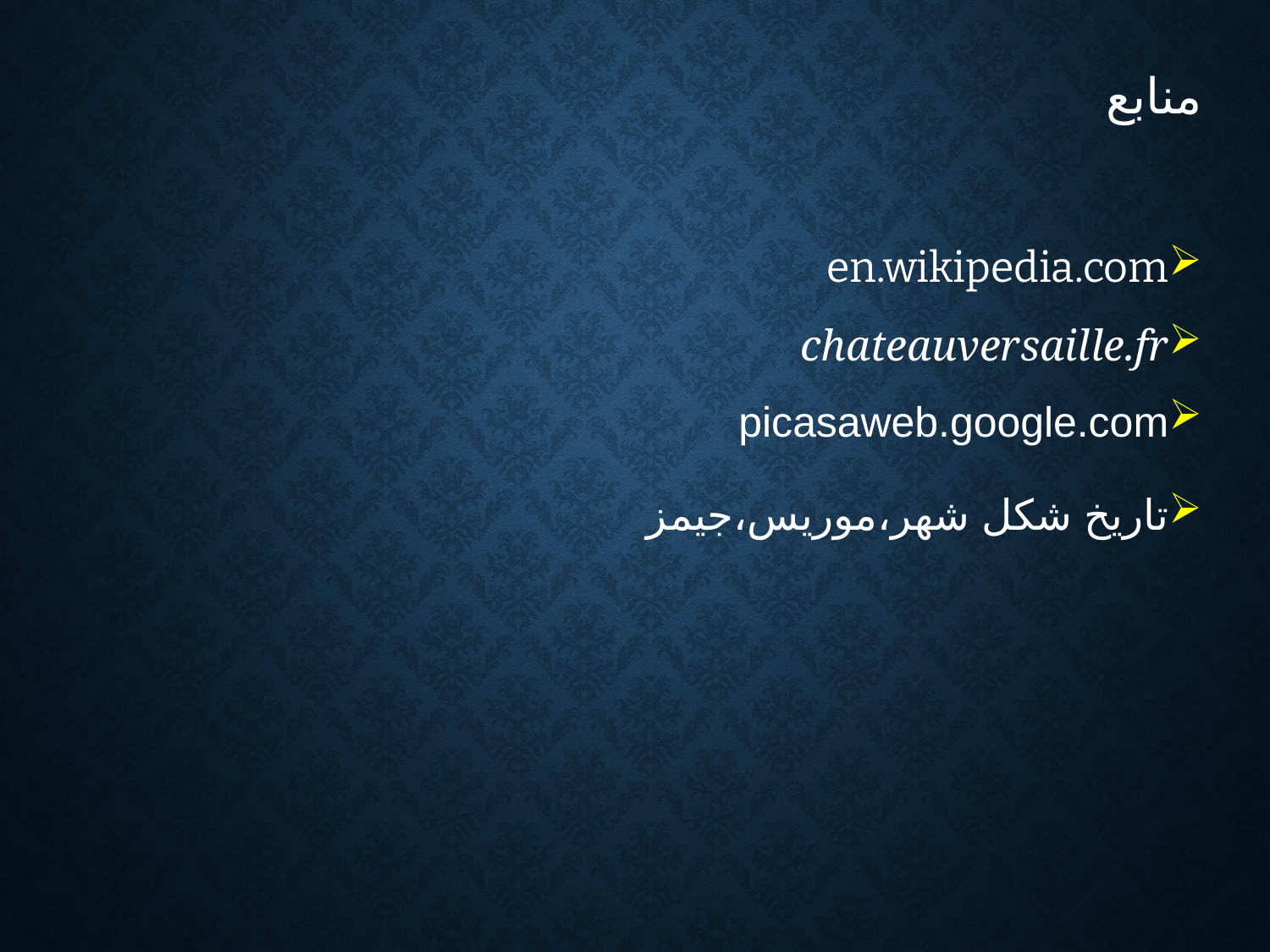

منابع

en.wikipedia.com
chateauversaille.fr
picasaweb.google.com
تاریخ شکل شهر،موریس،جیمز